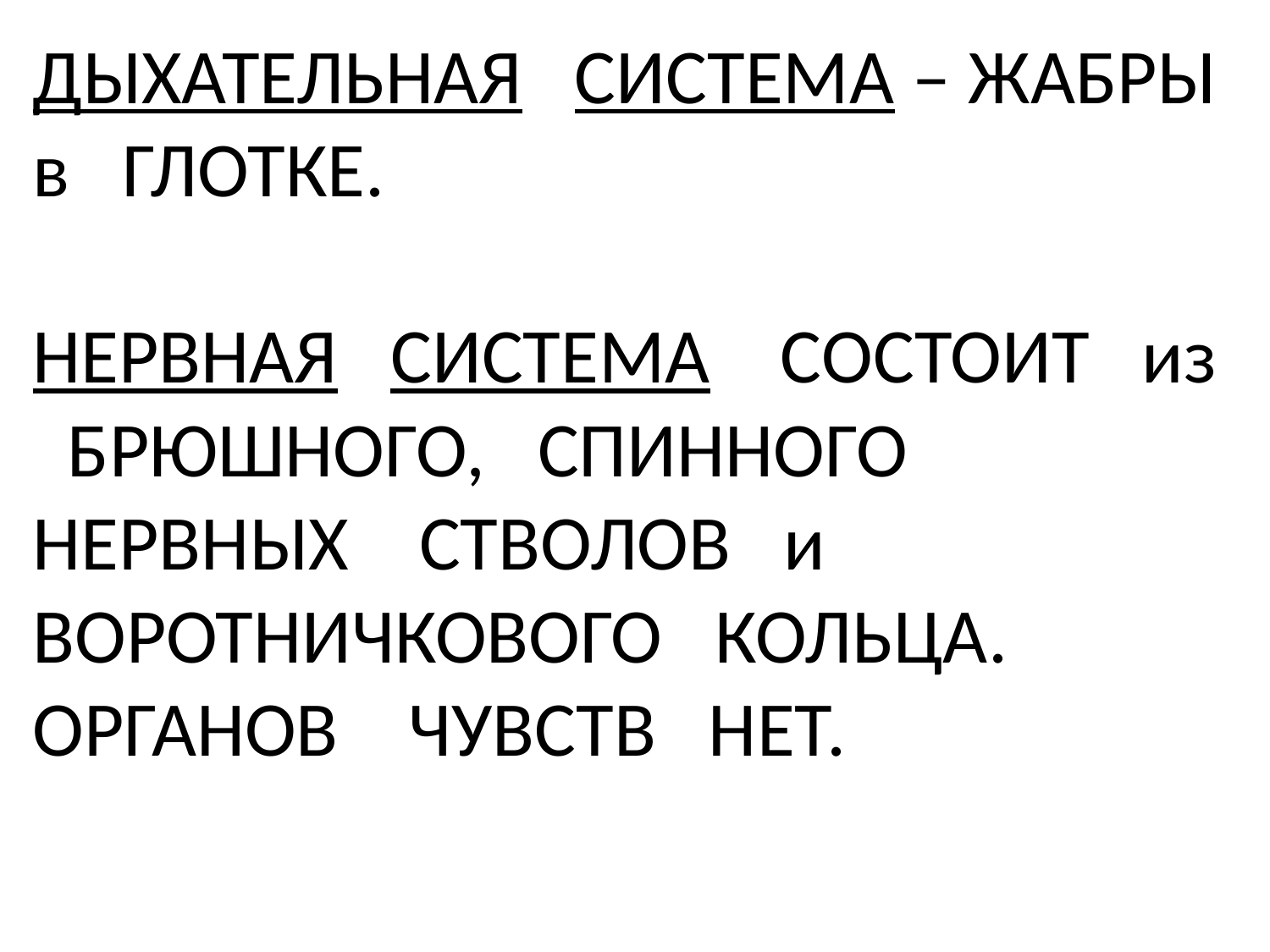

# ДЫХАТЕЛЬНАЯ   СИСТЕМА – ЖАБРЫ  в   ГЛОТКЕ. НЕРВНАЯ   СИСТЕМА    СОСТОИТ   из    БРЮШНОГО,   СПИННОГО   НЕРВНЫХ    СТВОЛОВ   и ВОРОТНИЧКОВОГО   КОЛЬЦА. ОРГАНОВ    ЧУВСТВ   НЕТ.